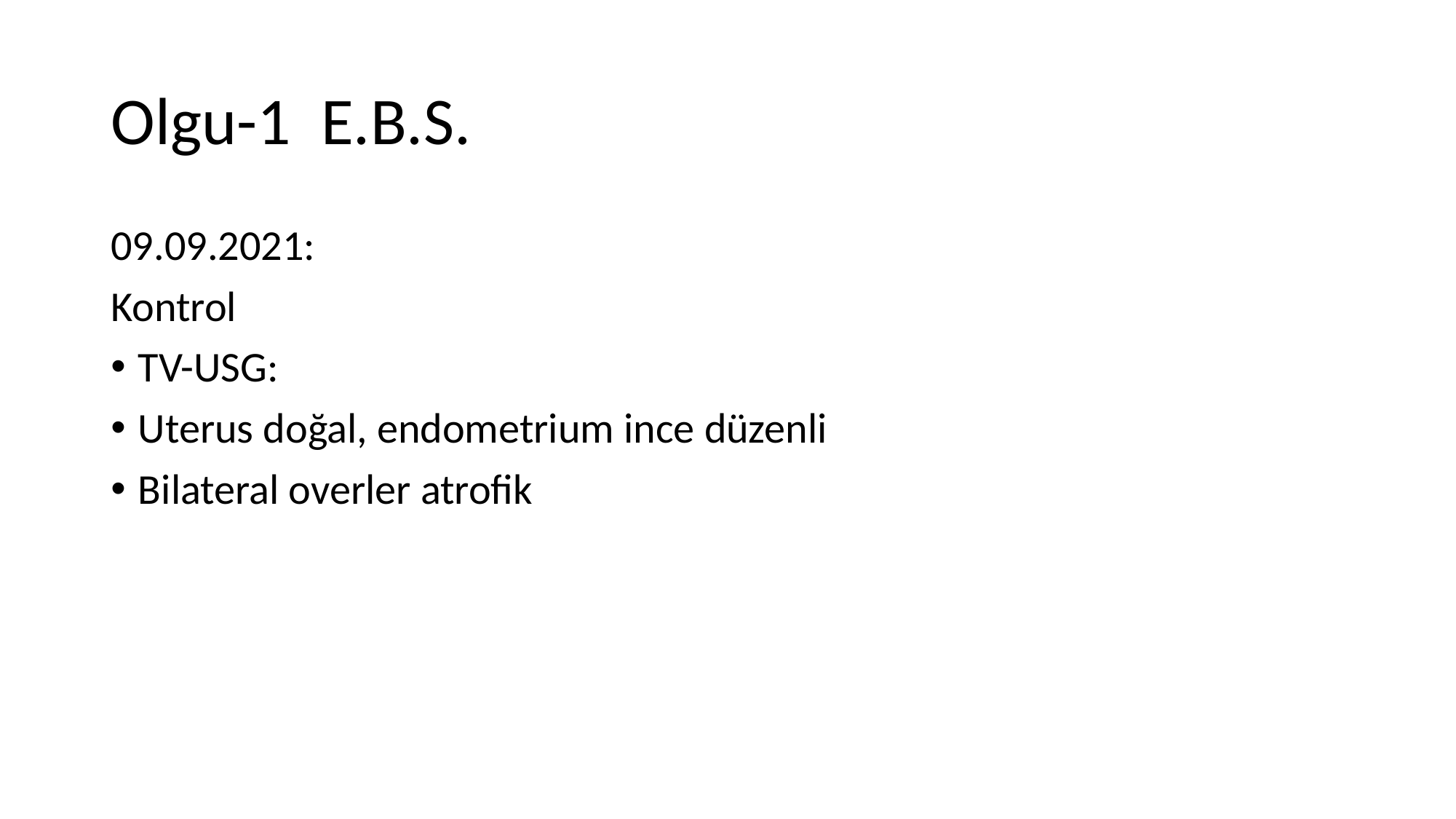

# Olgu-1  E.B.S.
09.09.2021:
Kontrol
TV-USG:
Uterus doğal, endometrium ince düzenli
Bilateral overler atrofik